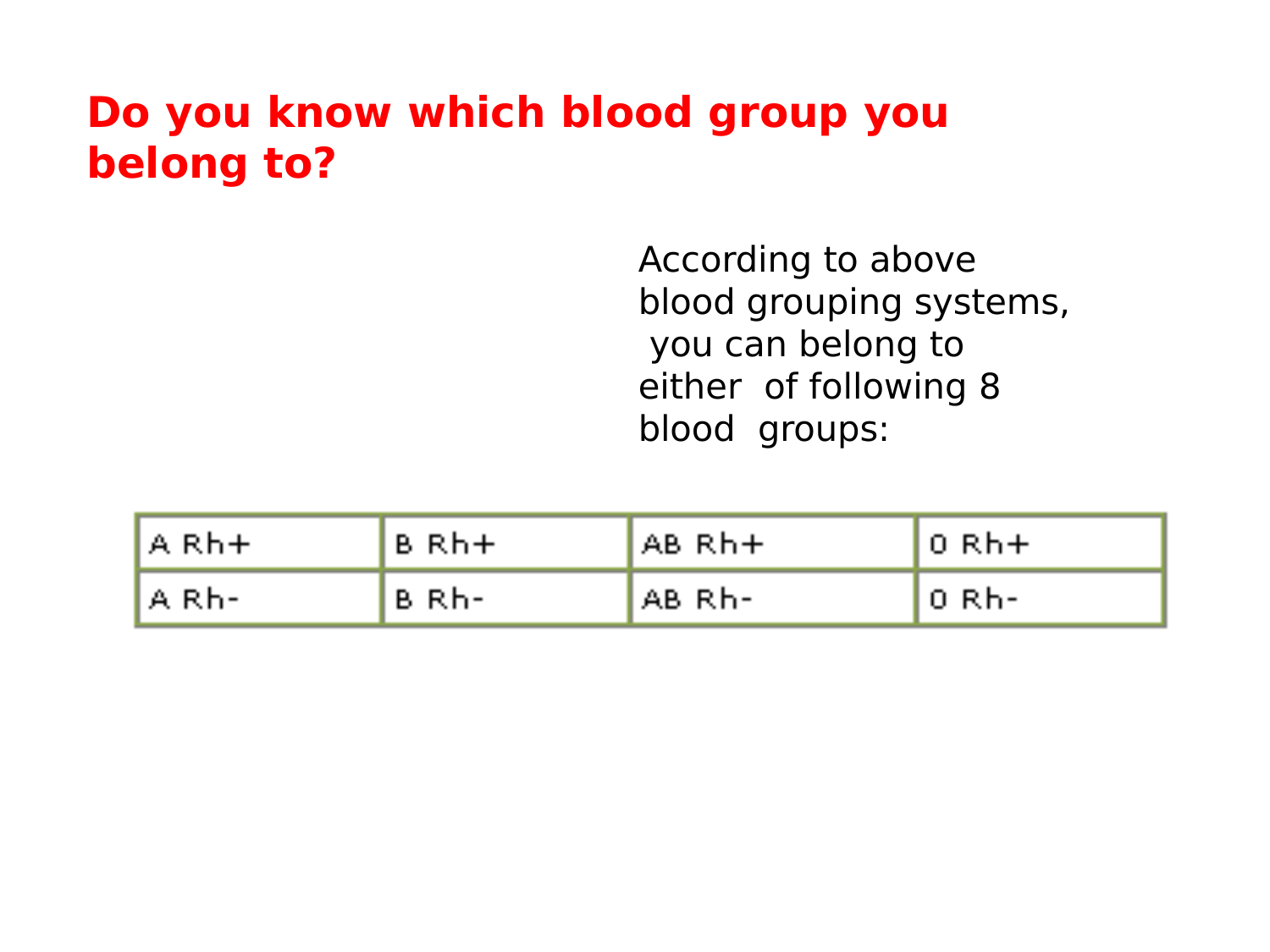

# Do you know which blood group you
belong to?
According to above  blood grouping systems,  you can belong to either  of following 8 blood  groups: